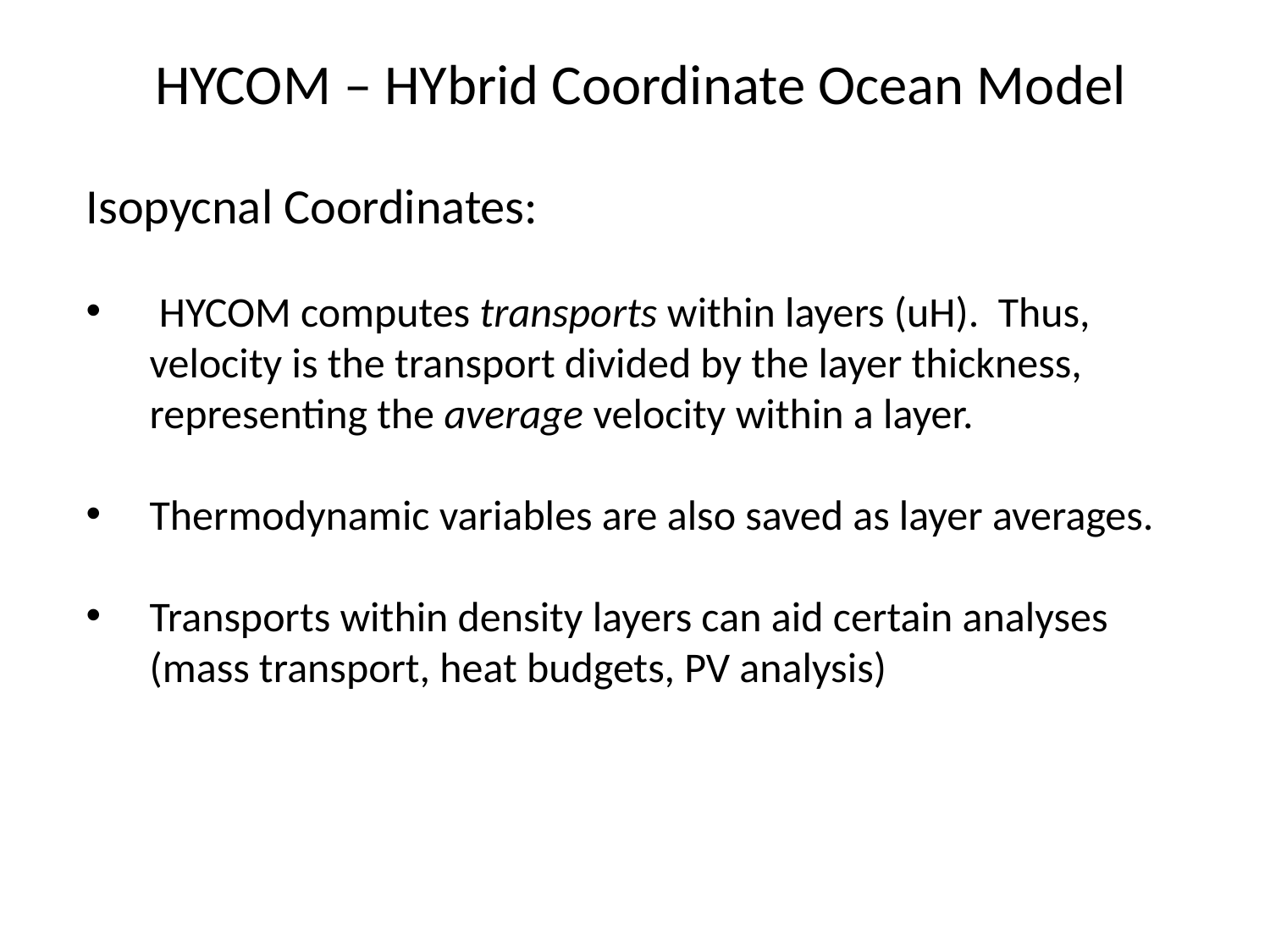

HYCOM – HYbrid Coordinate Ocean Model

Isopycnal Coordinates:

 HYCOM computes transports within layers (uH).  Thus, velocity is the transport divided by the layer thickness, representing the average velocity within a layer.

Thermodynamic variables are also saved as layer averages.

Transports within density layers can aid certain analyses (mass transport, heat budgets, PV analysis)